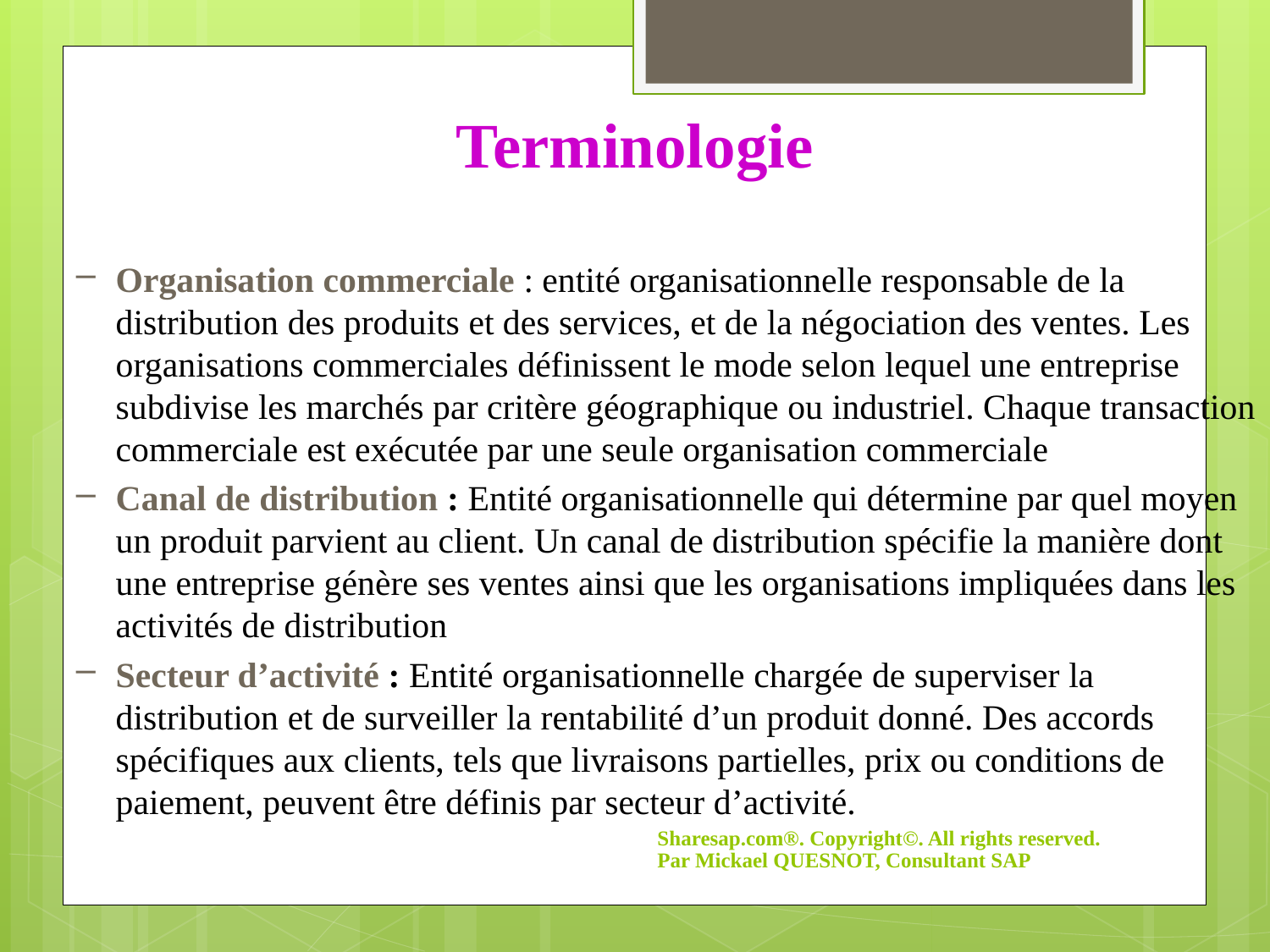

Terminologie

Organisation commerciale : entité organisationnelle responsable de la distribution des produits et des services, et de la négociation des ventes. Les organisations commerciales définissent le mode selon lequel une entreprise subdivise les marchés par critère géographique ou industriel. Chaque transaction commerciale est exécutée par une seule organisation commerciale
Canal de distribution : Entité organisationnelle qui détermine par quel moyen un produit parvient au client. Un canal de distribution spécifie la manière dont une entreprise génère ses ventes ainsi que les organisations impliquées dans les activités de distribution
Secteur d’activité : Entité organisationnelle chargée de superviser la distribution et de surveiller la rentabilité d’un produit donné. Des accords spécifiques aux clients, tels que livraisons partielles, prix ou conditions de paiement, peuvent être définis par secteur d’activité.
Sharesap.com®. Copyright©. All rights reserved. Par Mickael QUESNOT, Consultant SAP